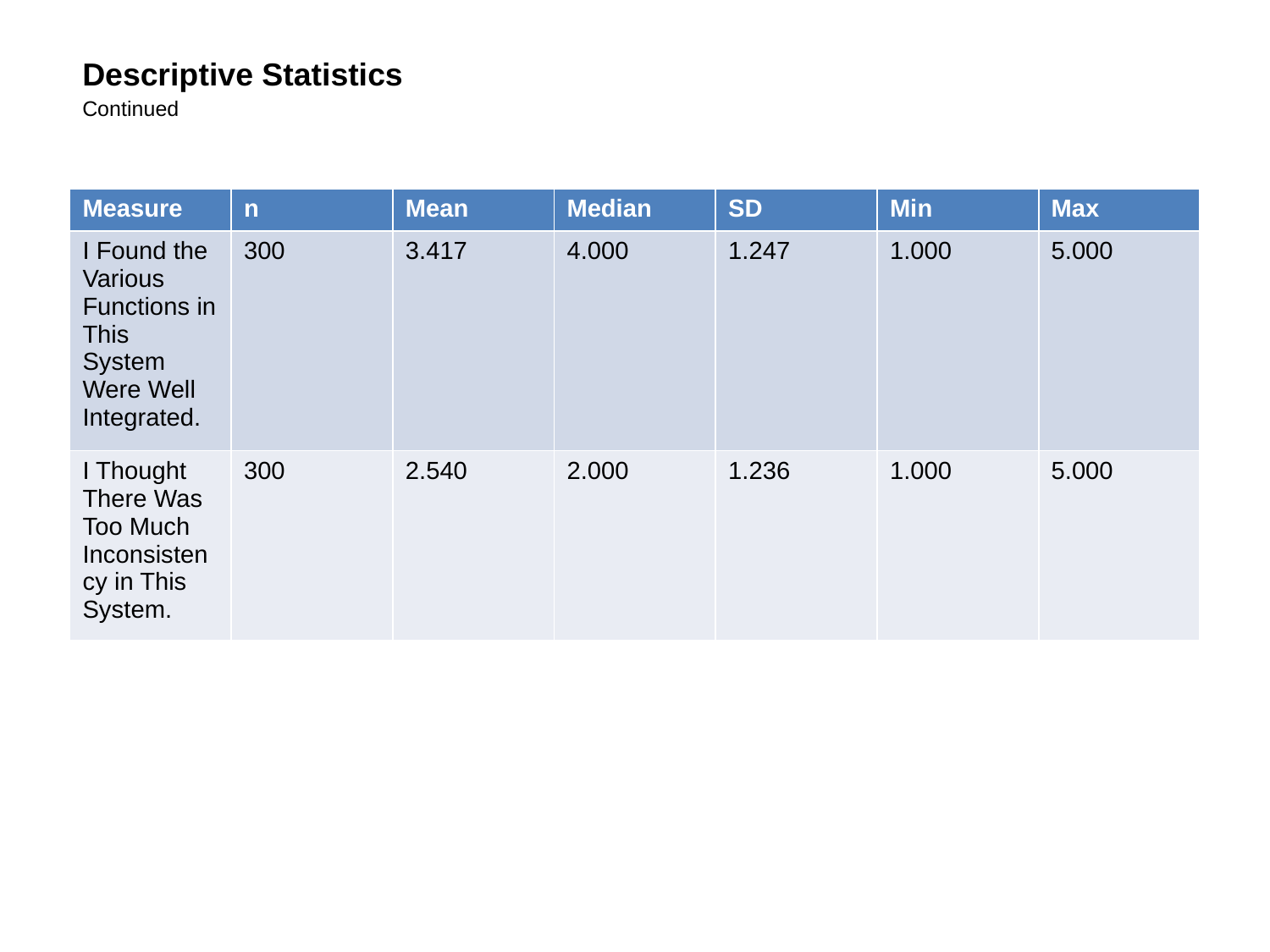

Descriptive Statistics
Continued
| Measure | n | Mean | Median | SD | Min | Max |
| --- | --- | --- | --- | --- | --- | --- |
| I Found the Various Functions in This System Were Well Integrated. | 300 | 3.417 | 4.000 | 1.247 | 1.000 | 5.000 |
| I Thought There Was Too Much Inconsistency in This System. | 300 | 2.540 | 2.000 | 1.236 | 1.000 | 5.000 |